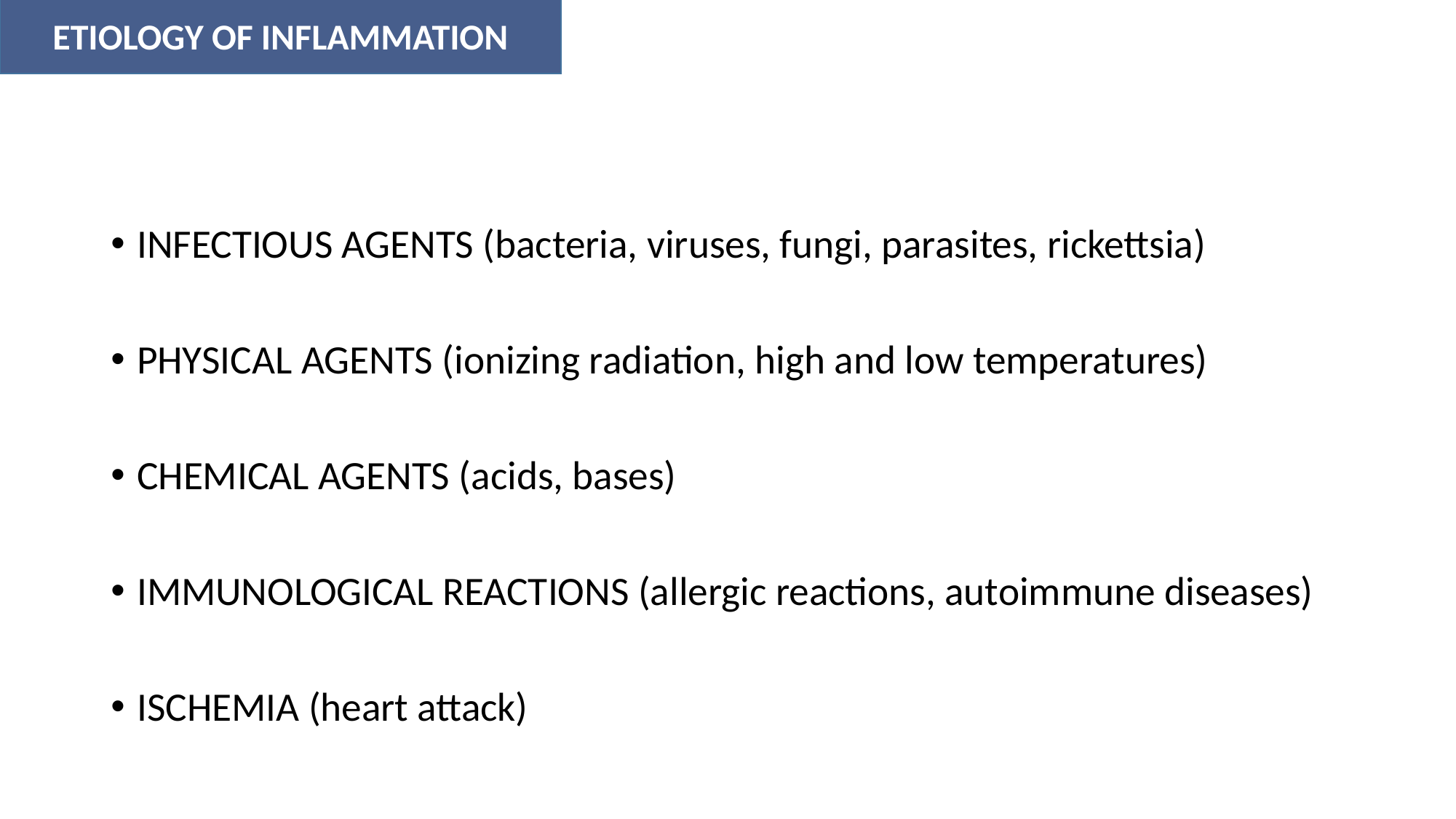

ETIOLOGY OF INFLAMMATION
#
INFECTIOUS AGENTS (bacteria, viruses, fungi, parasites, rickettsia)

PHYSICAL AGENTS (ionizing radiation, high and low temperatures)

CHEMICAL AGENTS (acids, bases)

IMMUNOLOGICAL REACTIONS (allergic reactions, autoimmune diseases)

ISCHEMIA (heart attack)